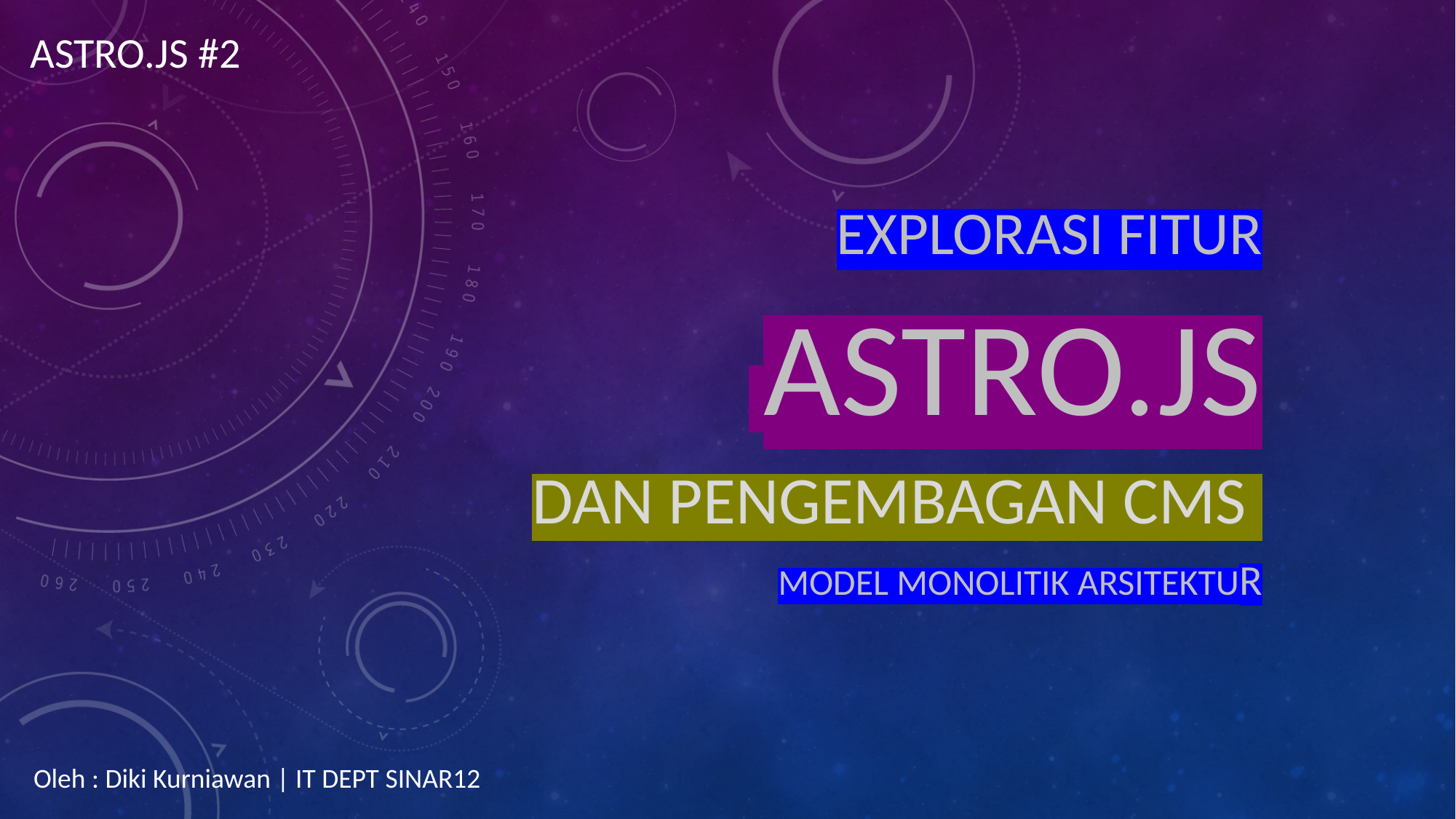

# Astro.js #2
EXPLORASI FITUR
 ASTRO.JS
DAN PENGEMBAGAN CMS
MODEL MONOLITIK ARSITEKTUR
Oleh : Diki Kurniawan | IT DEPT SINAR12